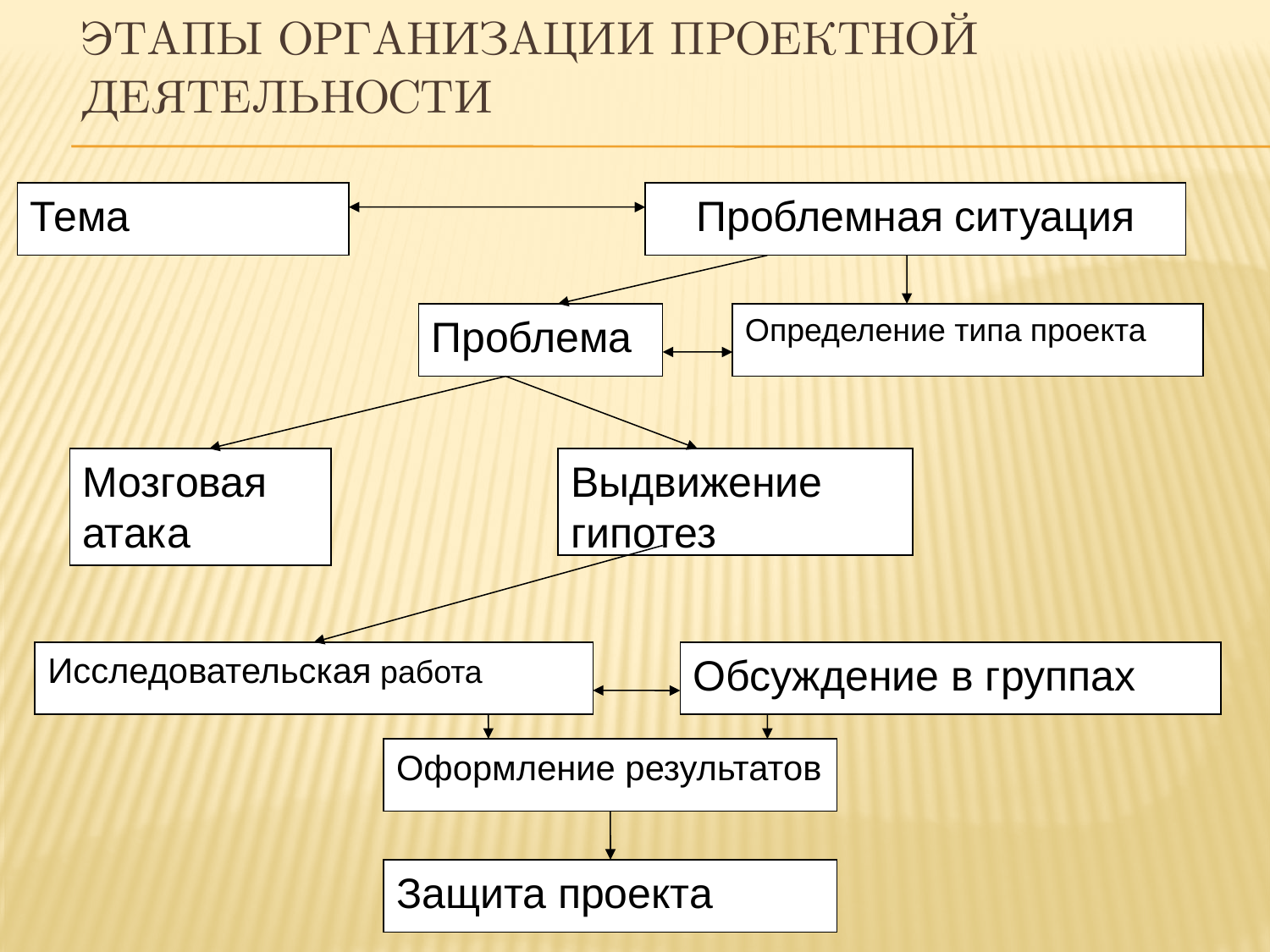

# Этапы организации проектной деятельности

Тема

Проблемная ситуация

Проблема

Определение типа проекта

Мозговая атака

Выдвижение гипотез

Исследовательская работа

Обсуждение в группах

Оформление результатов

Защита проекта